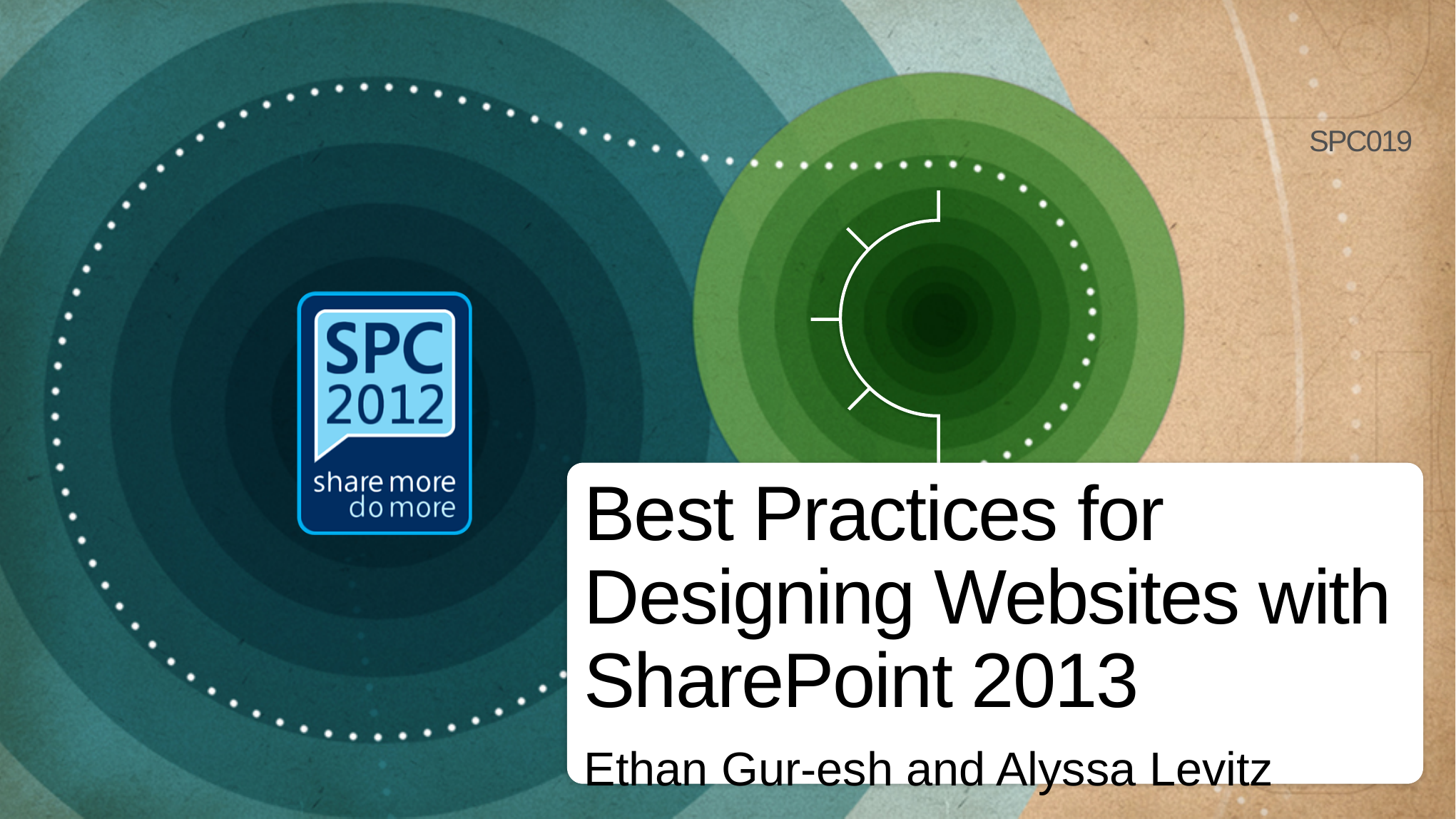

SPC019
# Best Practices for Designing Websites with SharePoint 2013

Ethan Gur-esh and Alyssa Levitz